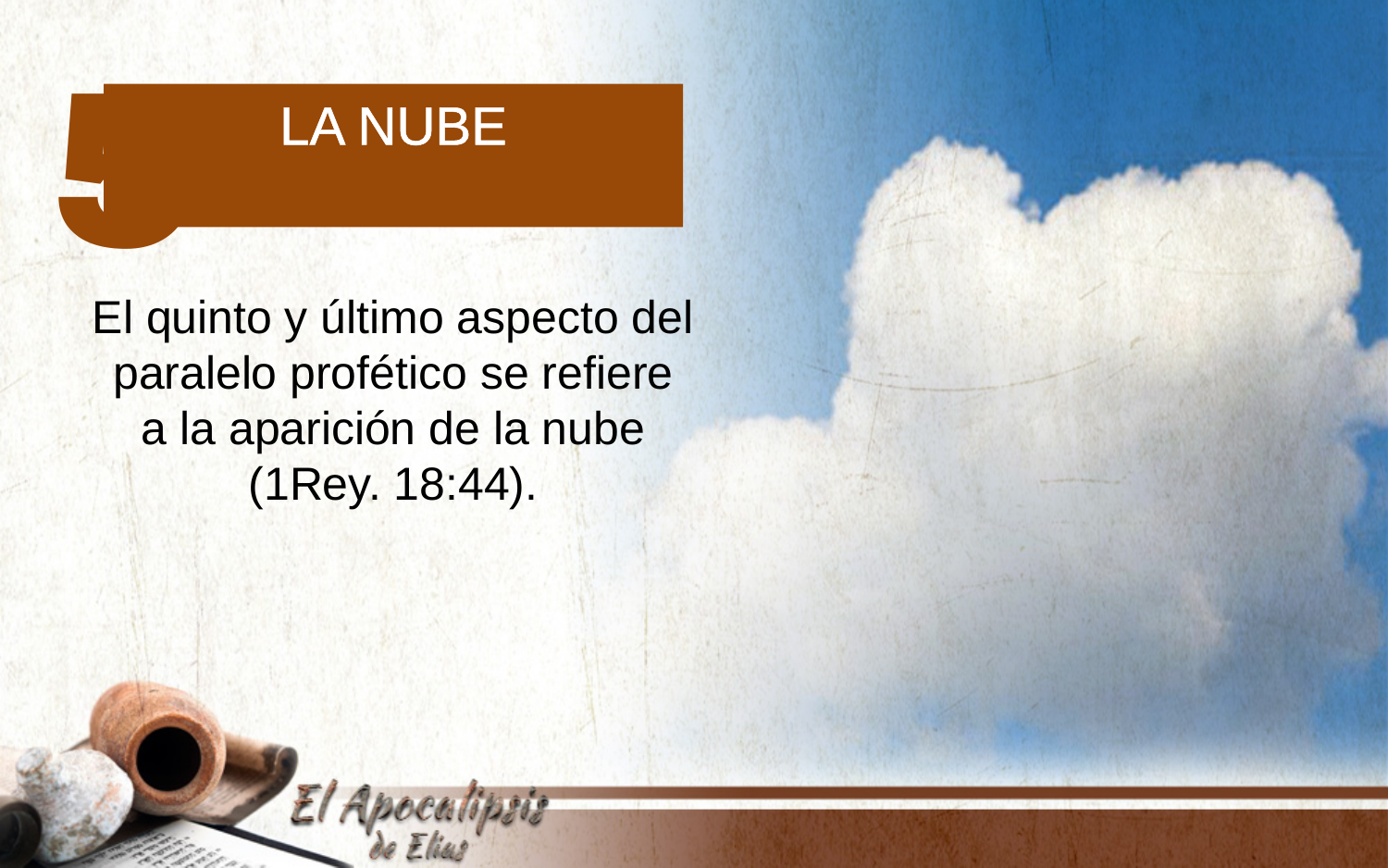

5
La nube

El quinto y último aspecto del paralelo profético se refiere
a la aparición de la nube (1Rey. 18:44).